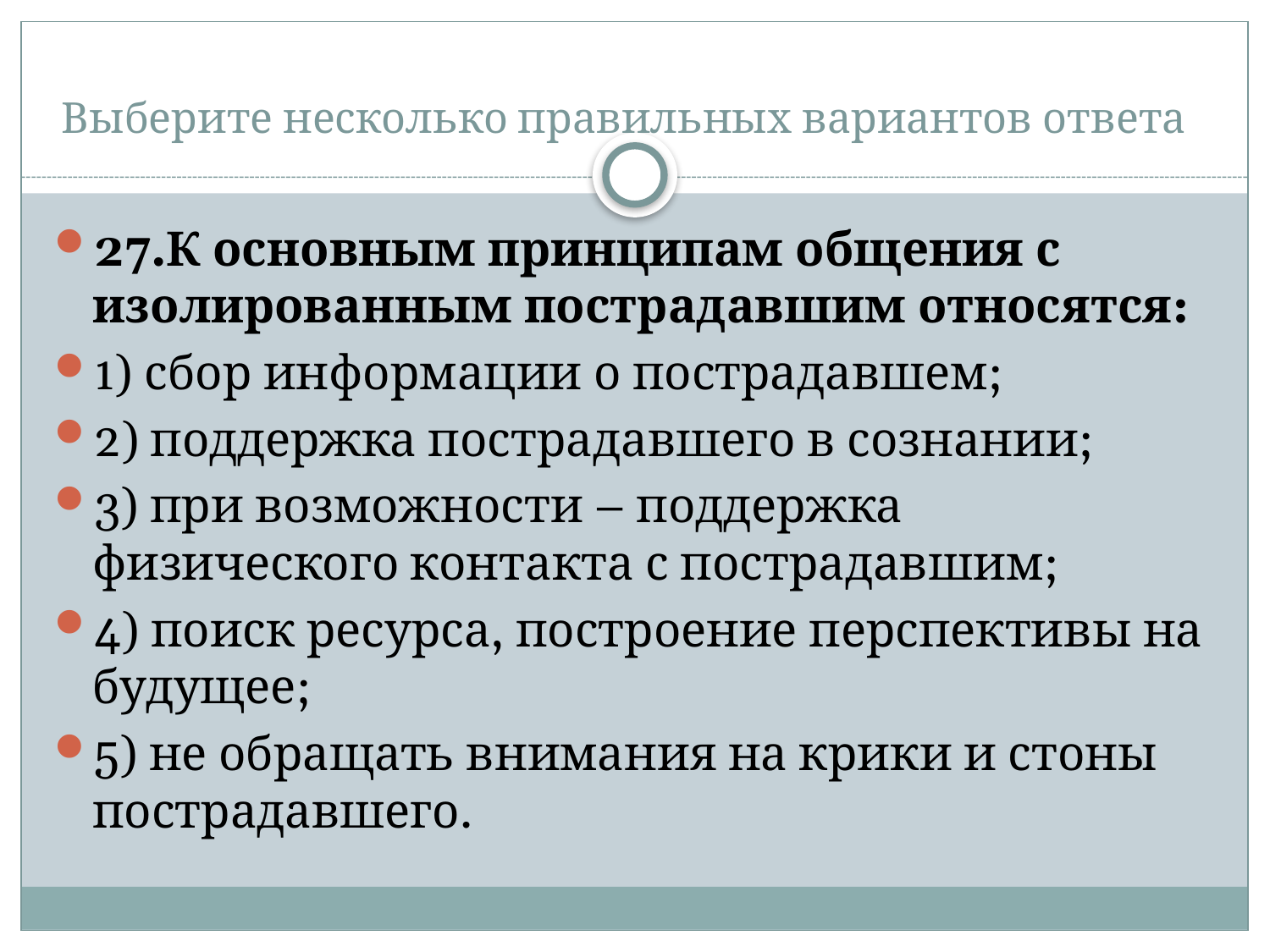

# Выберите несколько правильных вариантов ответа
27.К основным принципам общения с изолированным пострадавшим относятся:
1) сбор информации о пострадавшем;
2) поддержка пострадавшего в сознании;
3) при возможности – поддержка физического контакта с пострадавшим;
4) поиск ресурса, построение перспективы на будущее;
5) не обращать внимания на крики и стоны пострадавшего.